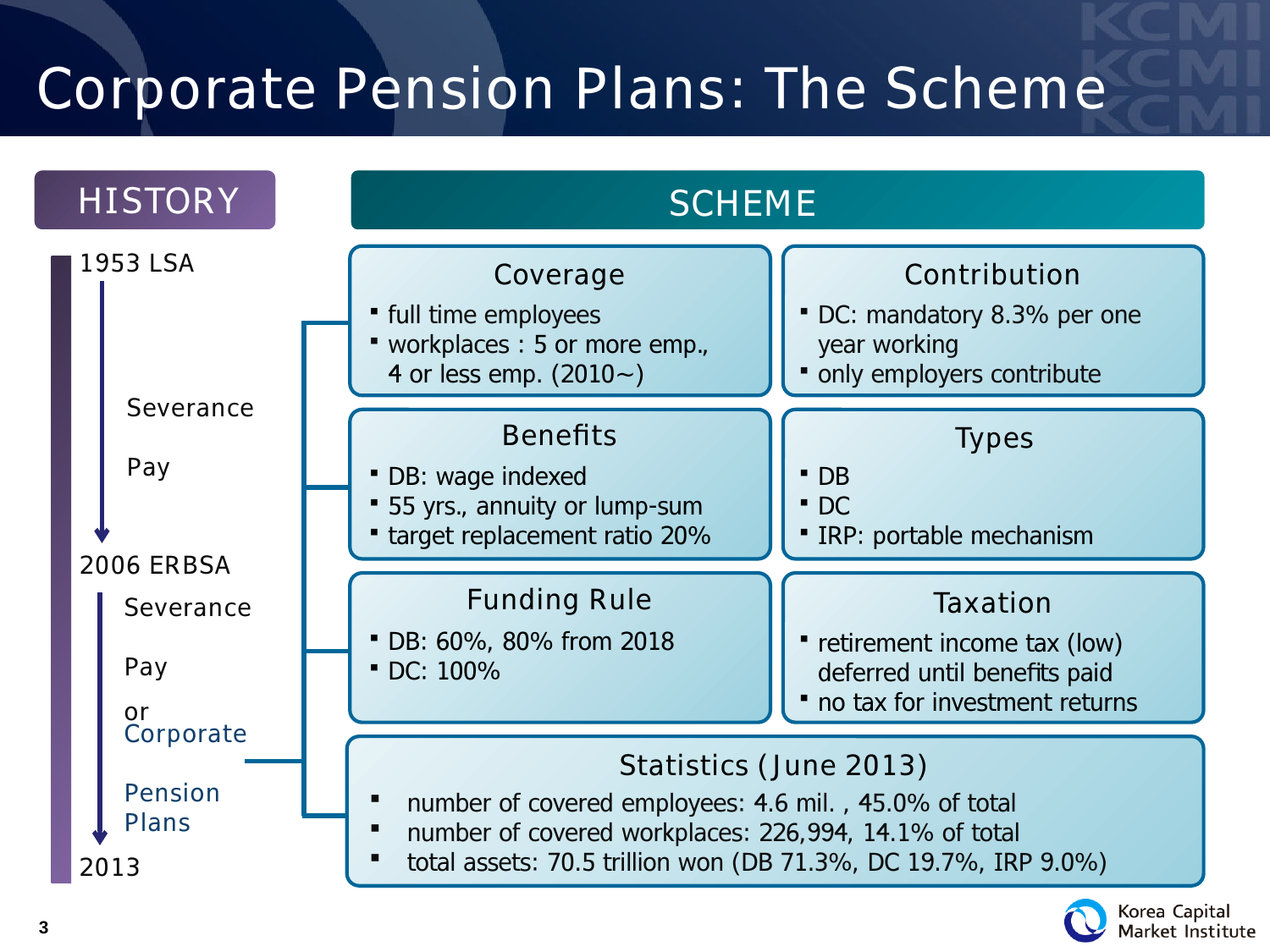

# Corporate Pension Plans: The Scheme
 HISTORY

 SCHEME
 1953 LSA

Coverage
Contribution

full time employees
workplaces : 5 or more emp.,
4 or less emp. (2010∼)
DC: mandatory 8.3% per one year working
only employers contribute
 Severance
 Pay

Benefits
Types
DB: wage indexed
55 yrs., annuity or lump-sum
target replacement ratio 20%
DB
DC
IRP: portable mechanism

 2006 ERBSA

Funding Rule
Taxation
 Severance
 Pay

 or

DB: 60%, 80% from 2018
DC: 100%
retirement income tax (low) deferred until benefits paid
no tax for investment returns
 Corporate
 Pension
 Plans

Statistics (June 2013)
 number of covered employees: 4.6 mil. , 45.0% of total
 number of covered workplaces: 226,994, 14.1% of total
 total assets: 70.5 trillion won (DB 71.3%, DC 19.7%, IRP 9.0%)
 2013

3